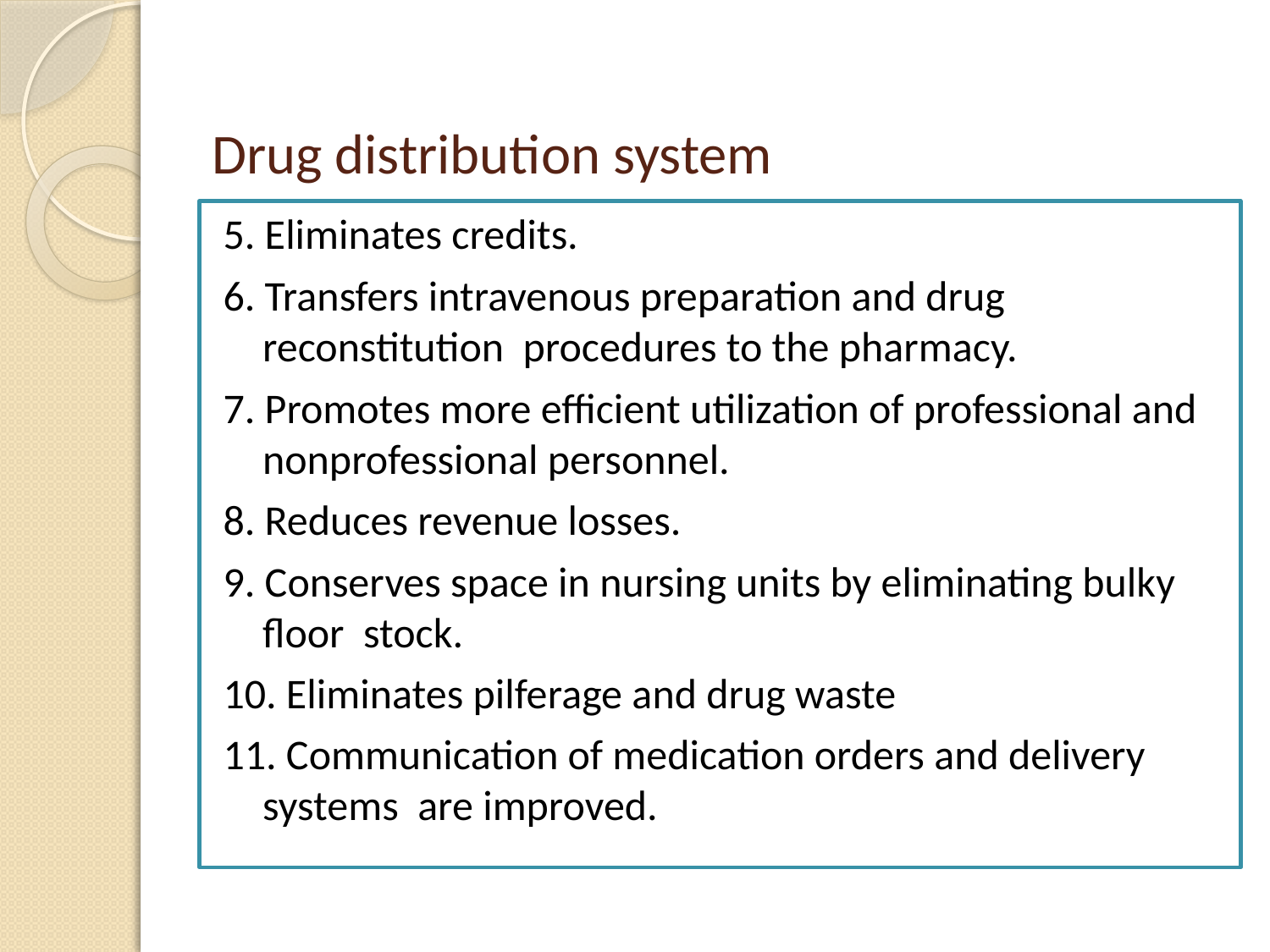

# Drug distribution system
5. Eliminates credits.
6. Transfers intravenous preparation and drug reconstitution  procedures to the pharmacy.
7. Promotes more efficient utilization of professional and nonprofessional personnel.
8. Reduces revenue losses.
9. Conserves space in nursing units by eliminating bulky floor  stock.
10. Eliminates pilferage and drug waste
11. Communication of medication orders and delivery systems  are improved.